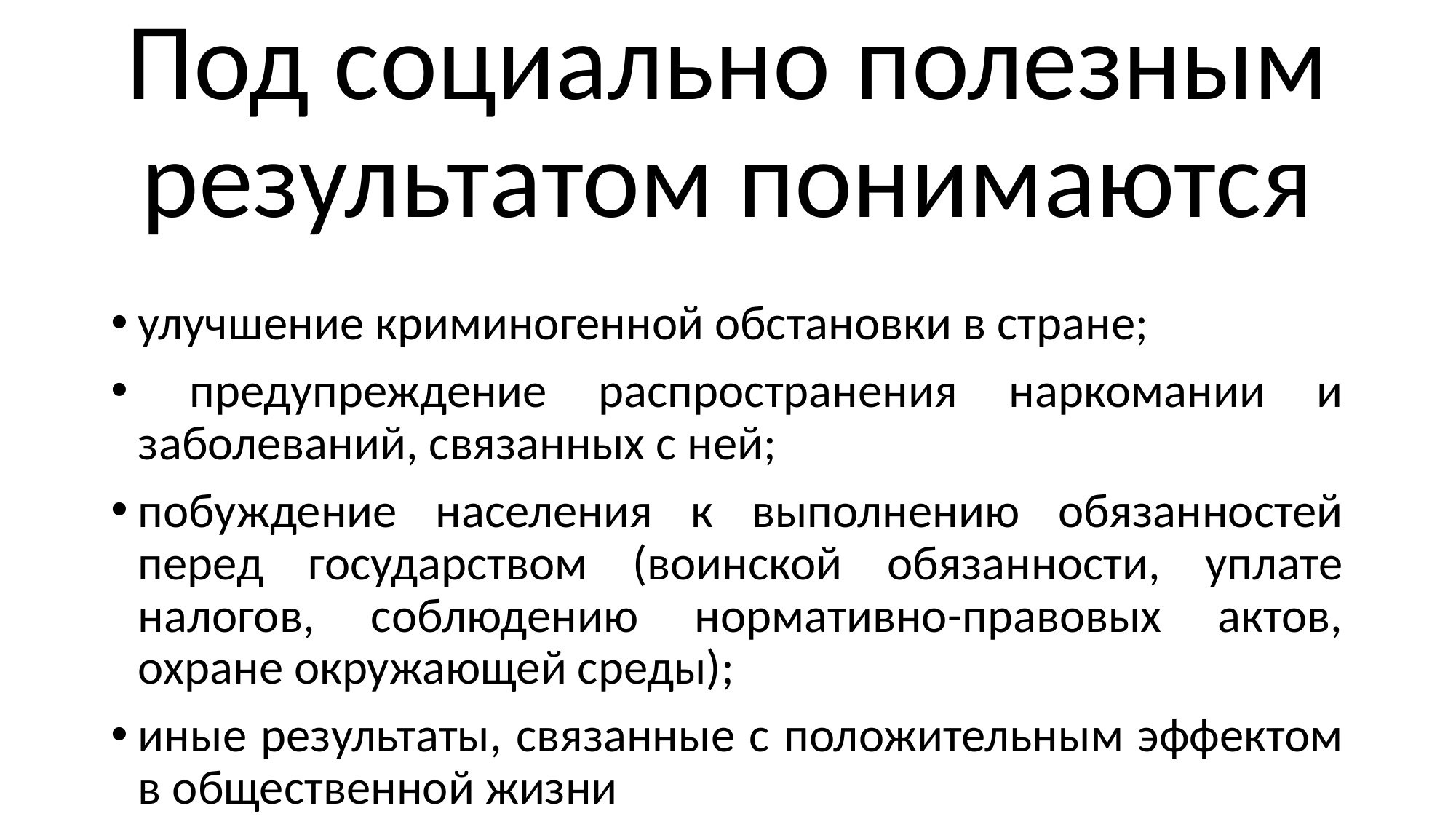

# Под социально полезным результатом понимаются
улучшение криминогенной обстановки в стране;
 предупреждение распространения наркомании и заболеваний, связанных с ней;
побуждение населения к выполнению обязанностей перед государством (воинской обязанности, уплате налогов, соблюдению нормативно-правовых актов, охране окружающей среды);
иные результаты, связанные с положительным эффектом в общественной жизни